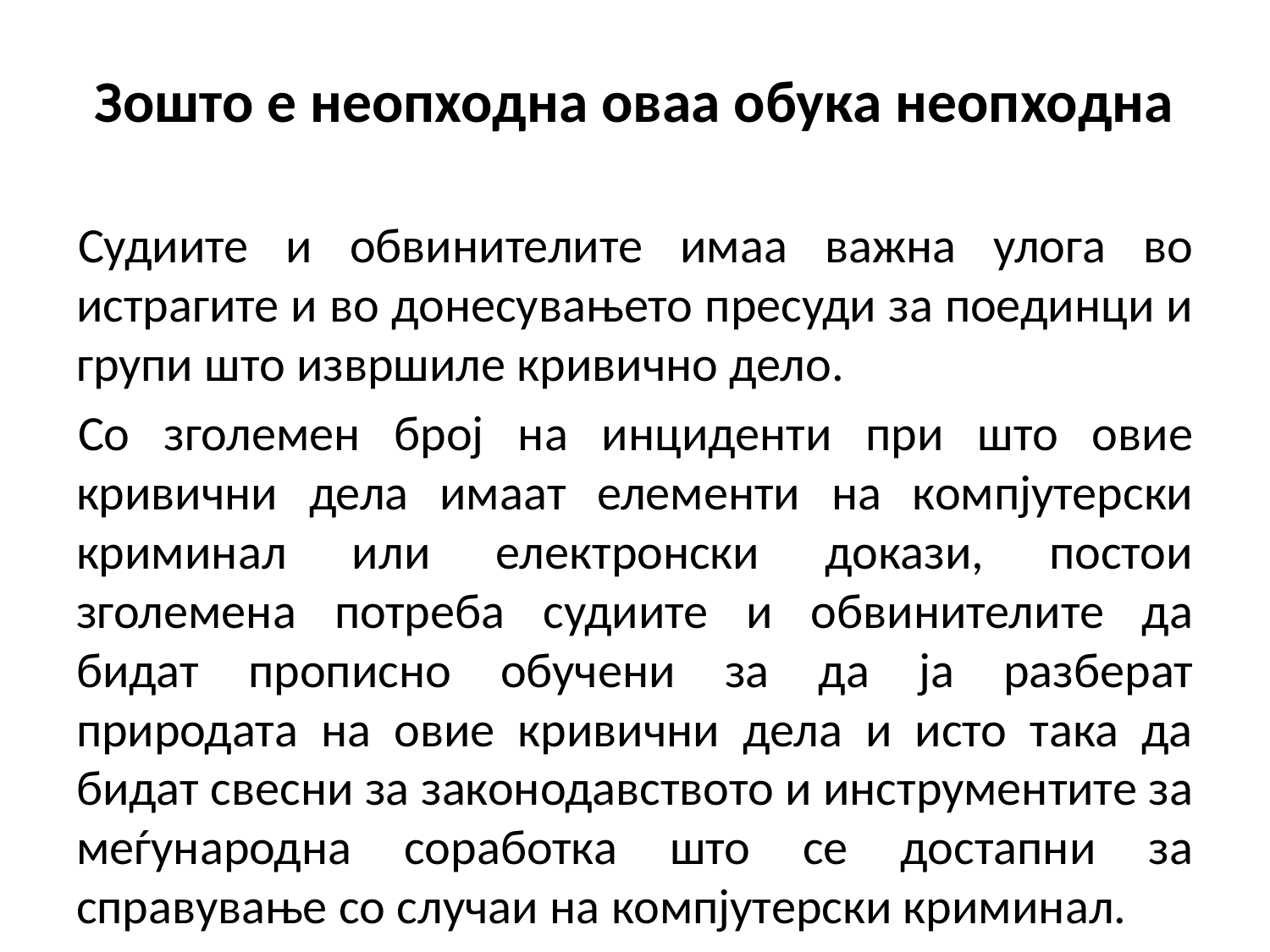

# Зошто е неопходна оваа обука неопходна
Судиите и обвинителите имаа важна улога во истрагите и во донесувањето пресуди за поединци и групи што извршиле кривично дело.
Со зголемен број на инциденти при што овие кривични дела имаат елементи на компјутерски криминал или електронски докази, постои зголемена потреба судиите и обвинителите да бидат прописно обучени за да ја разберат природата на овие кривични дела и исто така да бидат свесни за законодавството и инструментите за меѓународна соработка што се достапни за справување со случаи на компјутерски криминал.